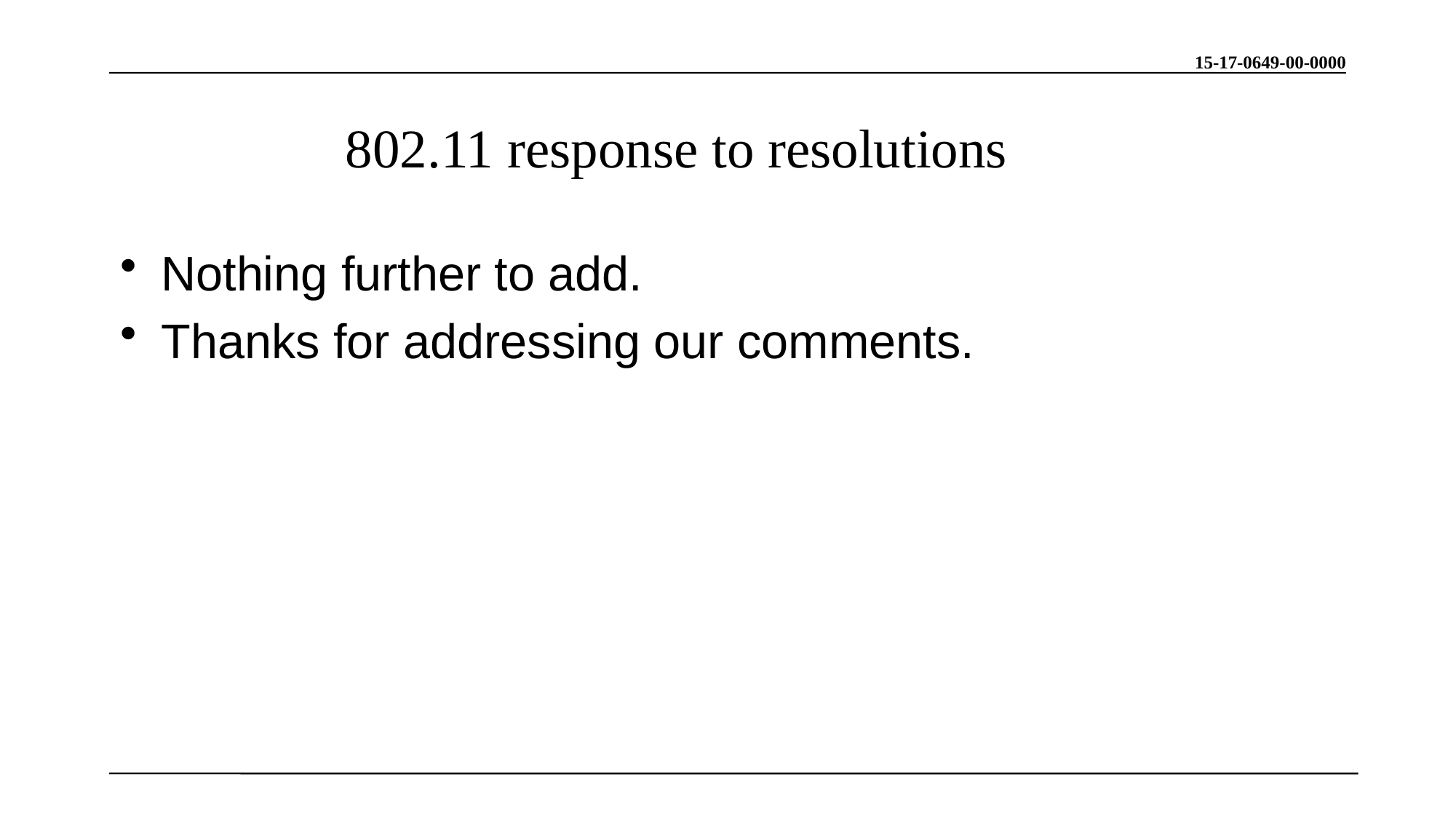

November 2017
# 802.11 response to resolutions
Nothing further to add.
Thanks for addressing our comments.
Slide 19
Bob Heile, Wi-SUN Alliance